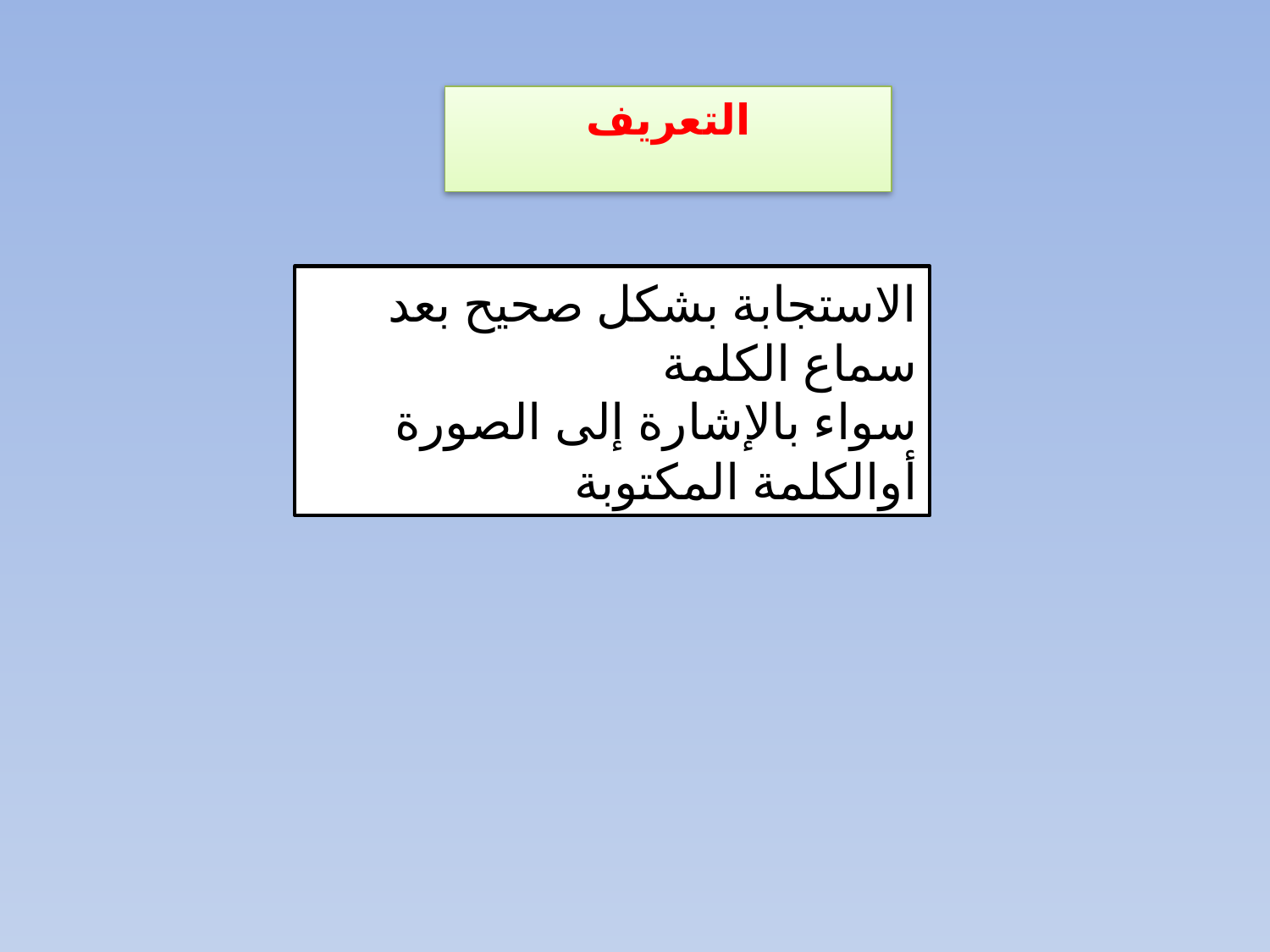

التعريف

الاستجابة بشكل صحيح بعد سماع الكلمة
سواء بالإشارة إلى الصورة أوالكلمة المكتوبة